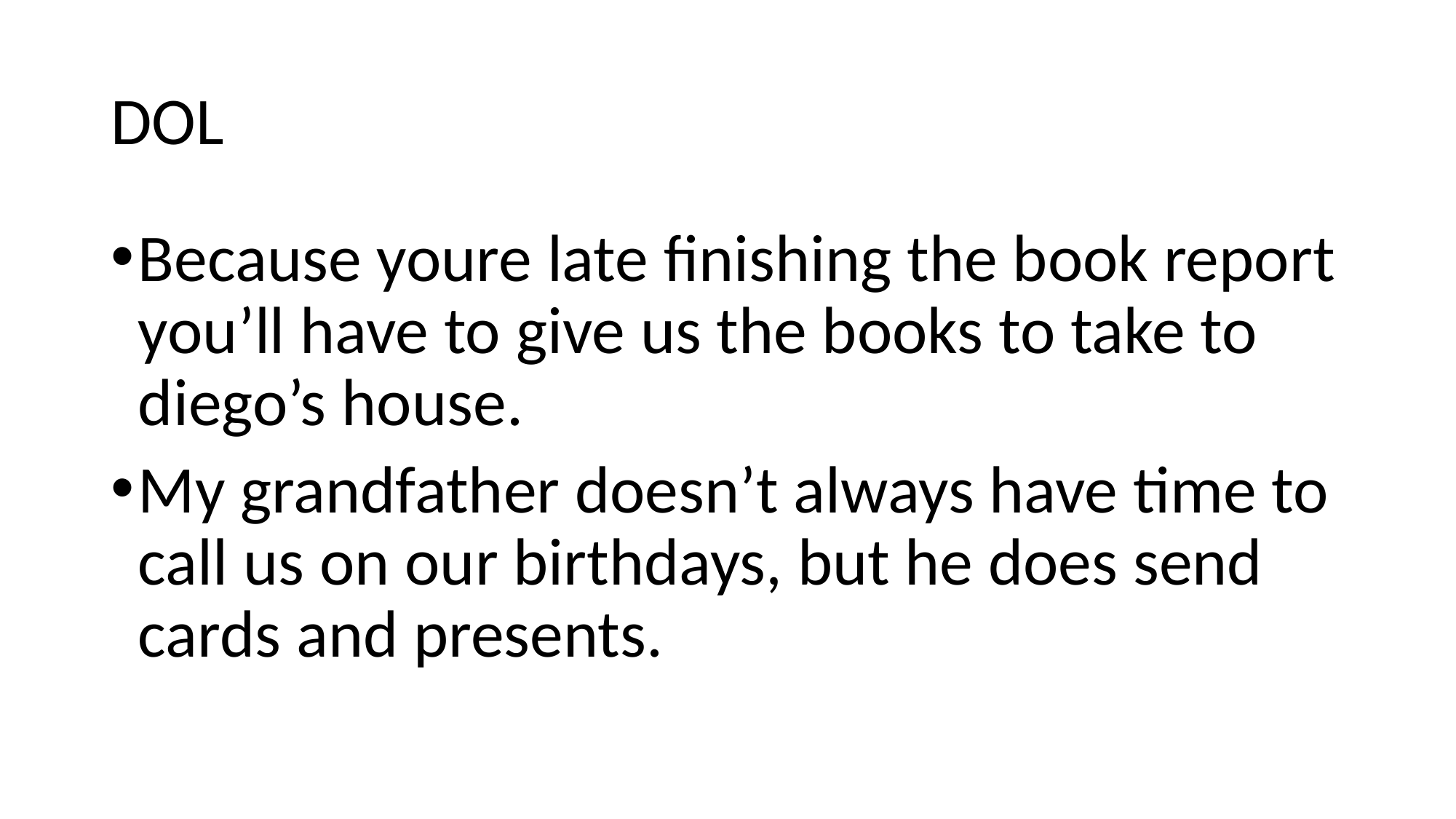

# DOL
Because youre late finishing the book report you’ll have to give us the books to take to diego’s house.
My grandfather doesn’t always have time to call us on our birthdays, but he does send cards and presents.